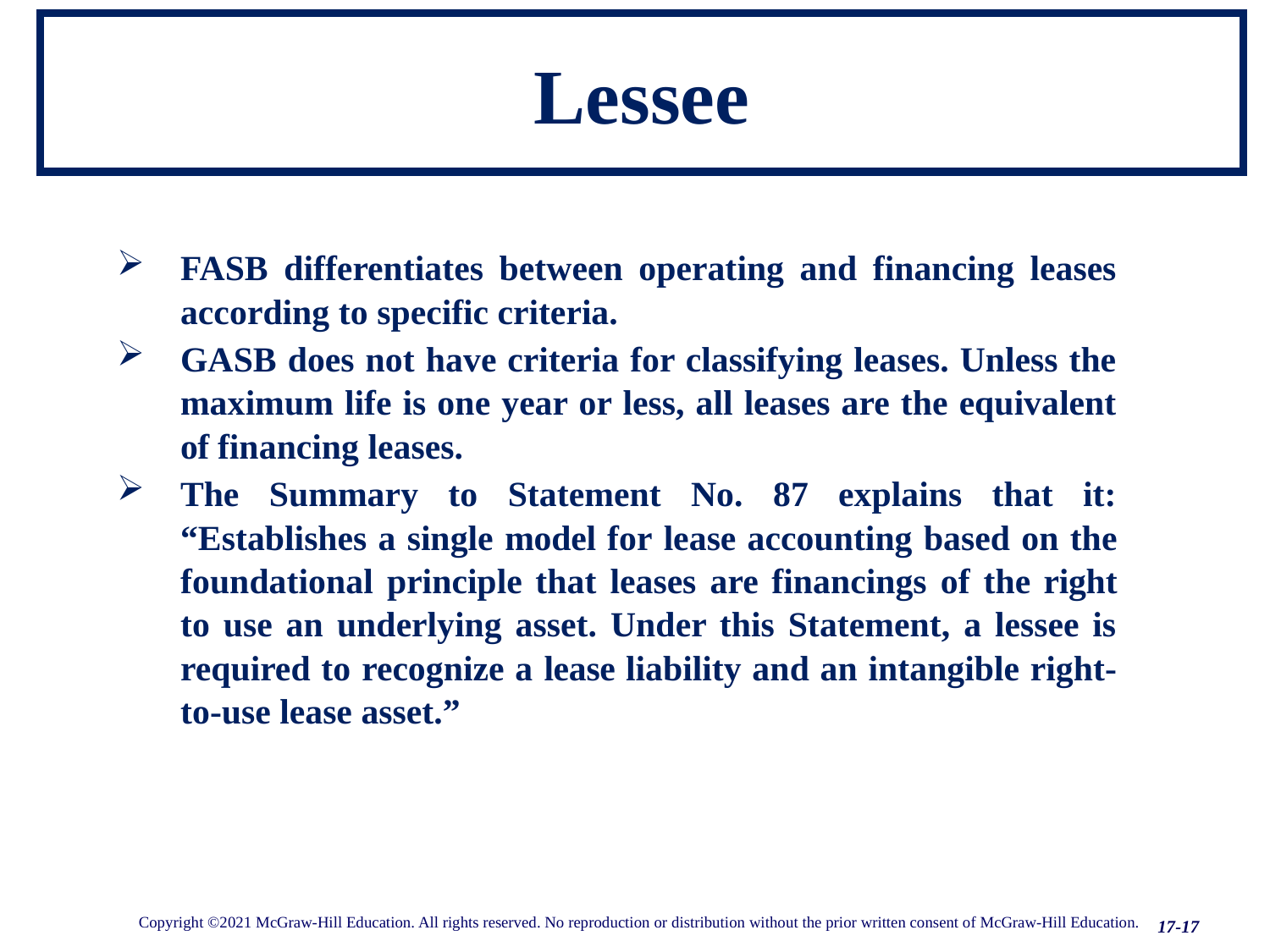

# Lessee
FASB differentiates between operating and financing leases according to specific criteria.
GASB does not have criteria for classifying leases. Unless the maximum life is one year or less, all leases are the equivalent of financing leases.
The Summary to Statement No. 87 explains that it: “Establishes a single model for lease accounting based on the foundational principle that leases are financings of the right to use an underlying asset. Under this Statement, a lessee is required to recognize a lease liability and an intangible right-to-use lease asset.”

17-17
Copyright ©2021 McGraw-Hill Education. All rights reserved. No reproduction or distribution without the prior written consent of McGraw-Hill Education.